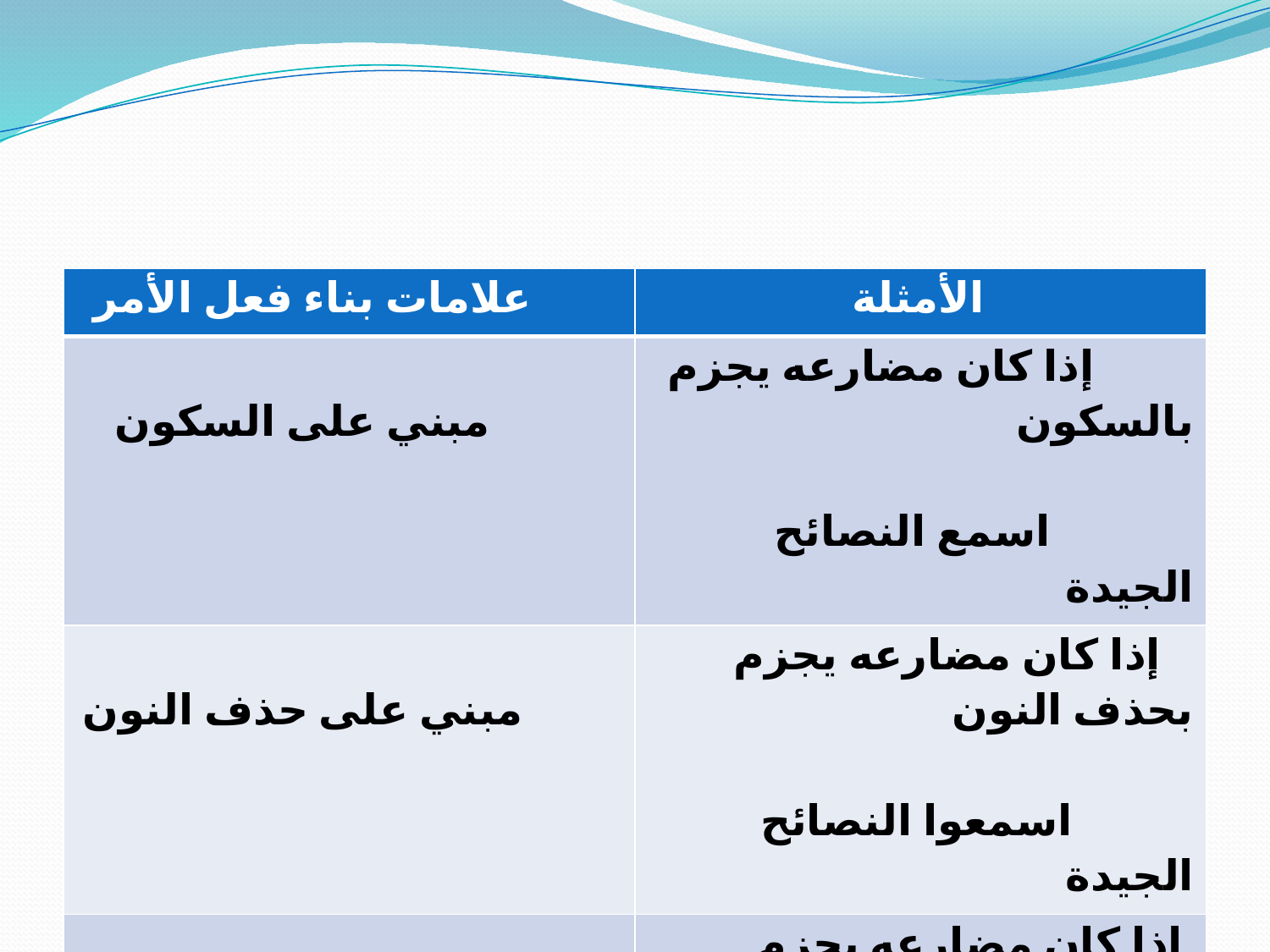

#
| علامات بناء فعل الأمر | الأمثلة |
| --- | --- |
| مبني على السكون | إذا كان مضارعه يجزم بالسكون اسمع النصائح الجيدة |
| مبني على حذف النون | إذا كان مضارعه يجزم بحذف النون اسمعوا النصائح الجيدة |
| مبني على حذف حرف العلة | إذا كان مضارعه يجزم بحذف حرف العلة. اسع في الخير |